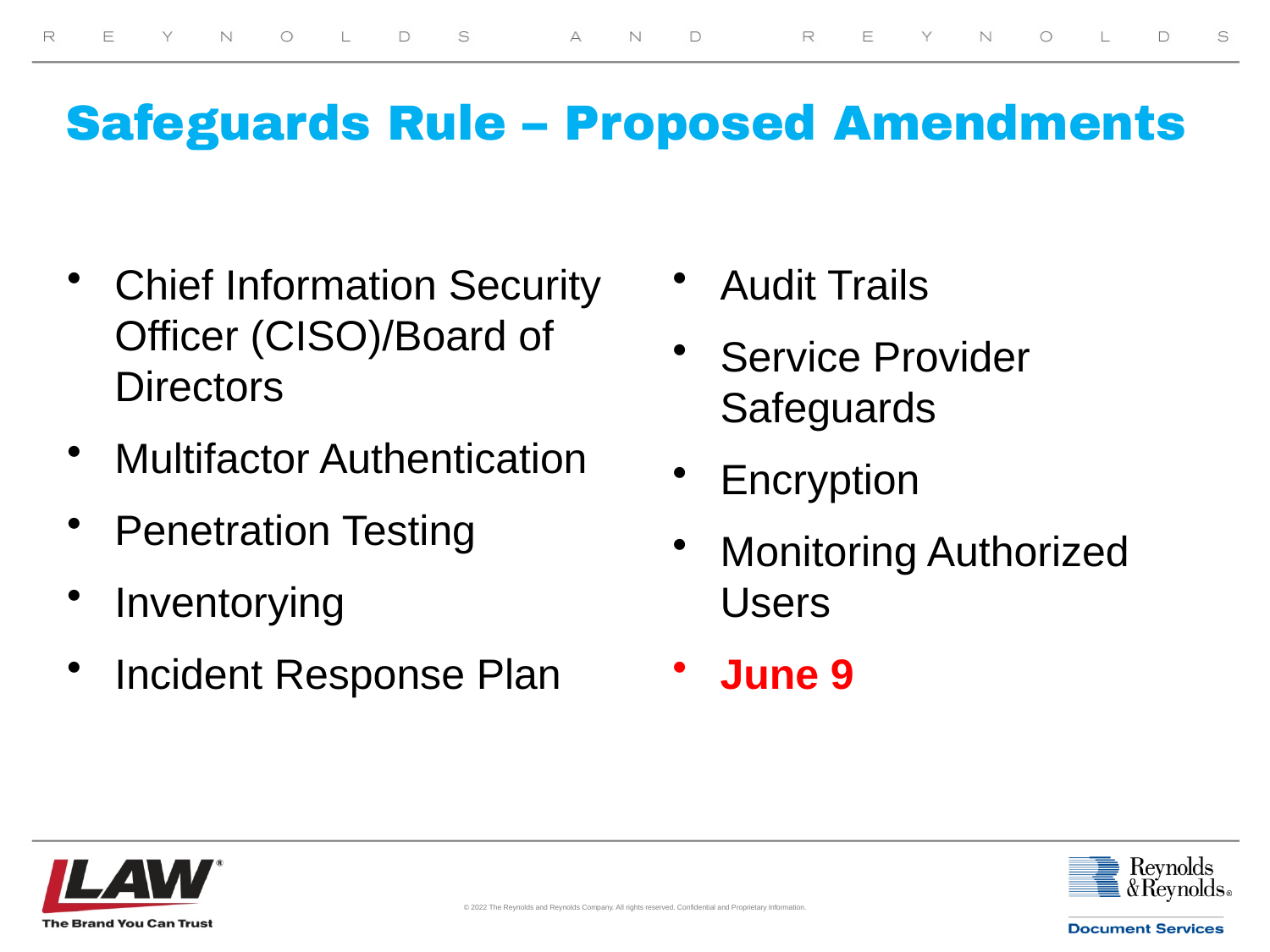

# Safeguards Rule – Proposed Amendments
Chief Information Security Officer (CISO)/Board of Directors
Multifactor Authentication
Penetration Testing
Inventorying
Incident Response Plan
Audit Trails
Service Provider Safeguards
Encryption
Monitoring Authorized Users
June 9